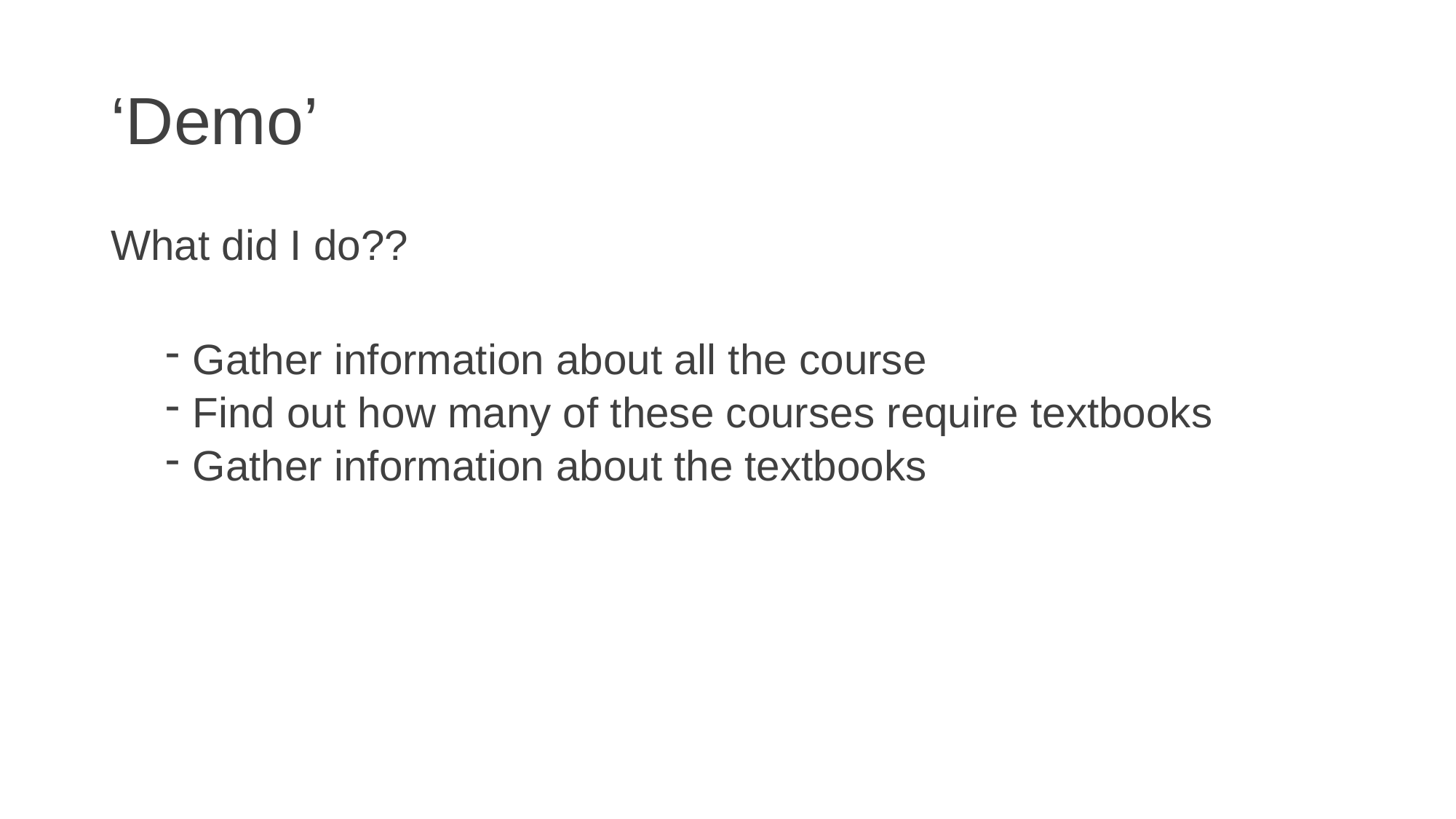

# ‘Demo’
What did I do??

Gather information about all the course
Find out how many of these courses require textbooks
Gather information about the textbooks